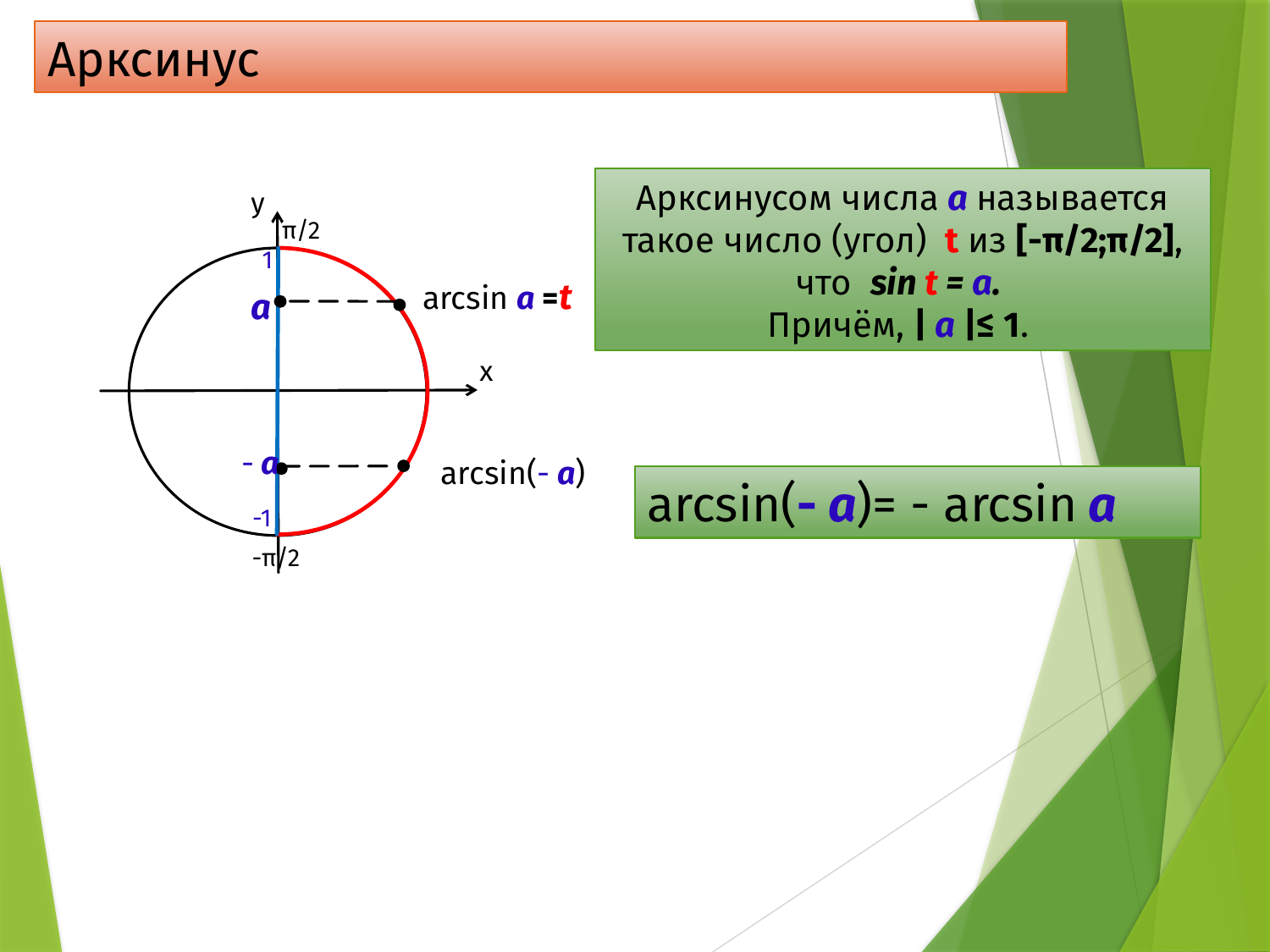

Арксинус

Арксинусом числа а называется
такое число (угол)  t из [-π/2;π/2],
что  sin t = а.
Причём, | а |≤ 1.
у
π/2

х
-π/2
1
-1

arcsin а =t

а

- а
arcsin(- а)

arcsin(- а)= - arcsin а